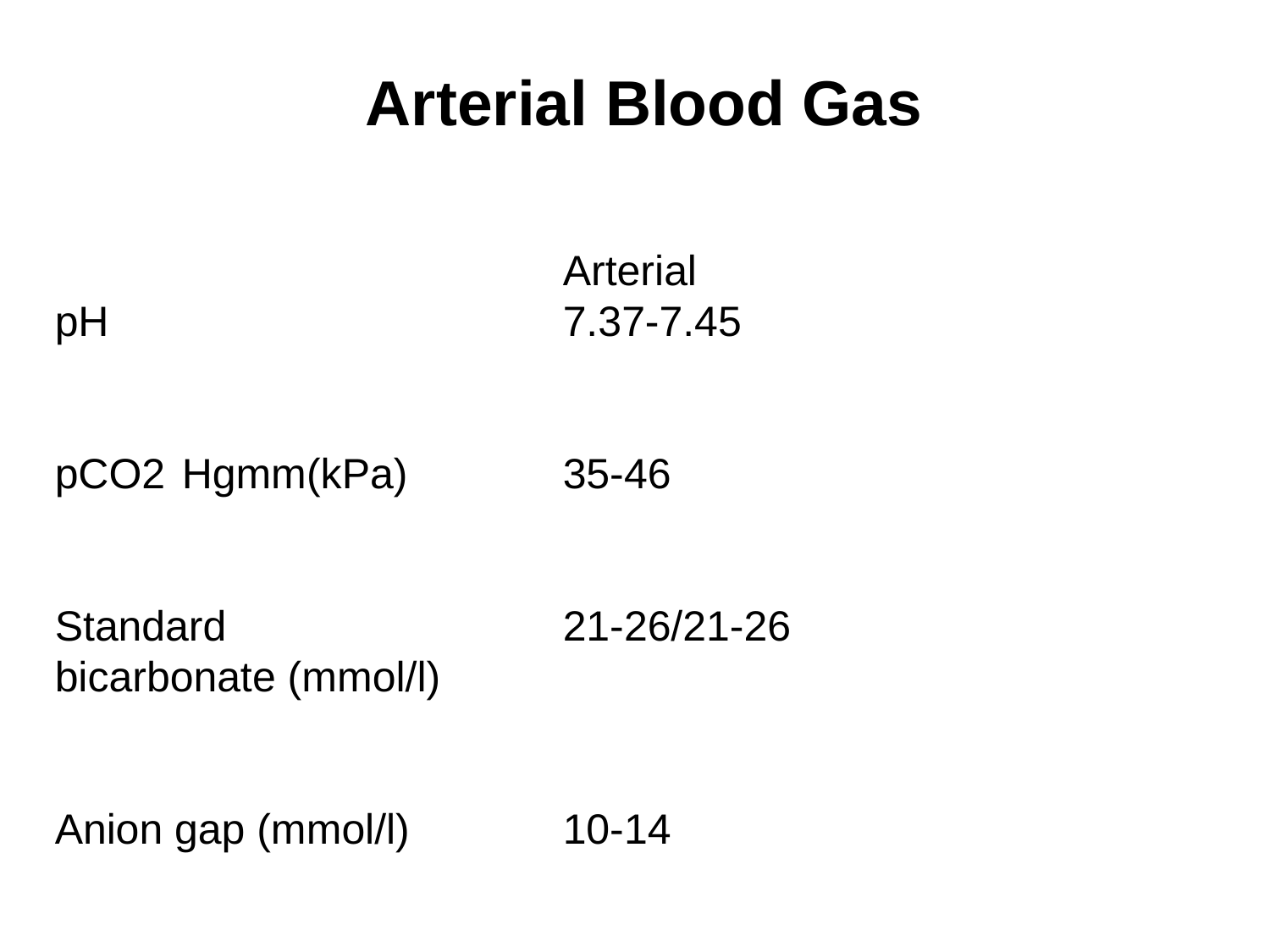

Arterial Blood Gas

				Arterial
pH				7.37-7.45

pCO2	Hgmm(kPa)		35-46

Standard			21-26/21-26
bicarbonate (mmol/l)

Anion gap (mmol/l)		10-14